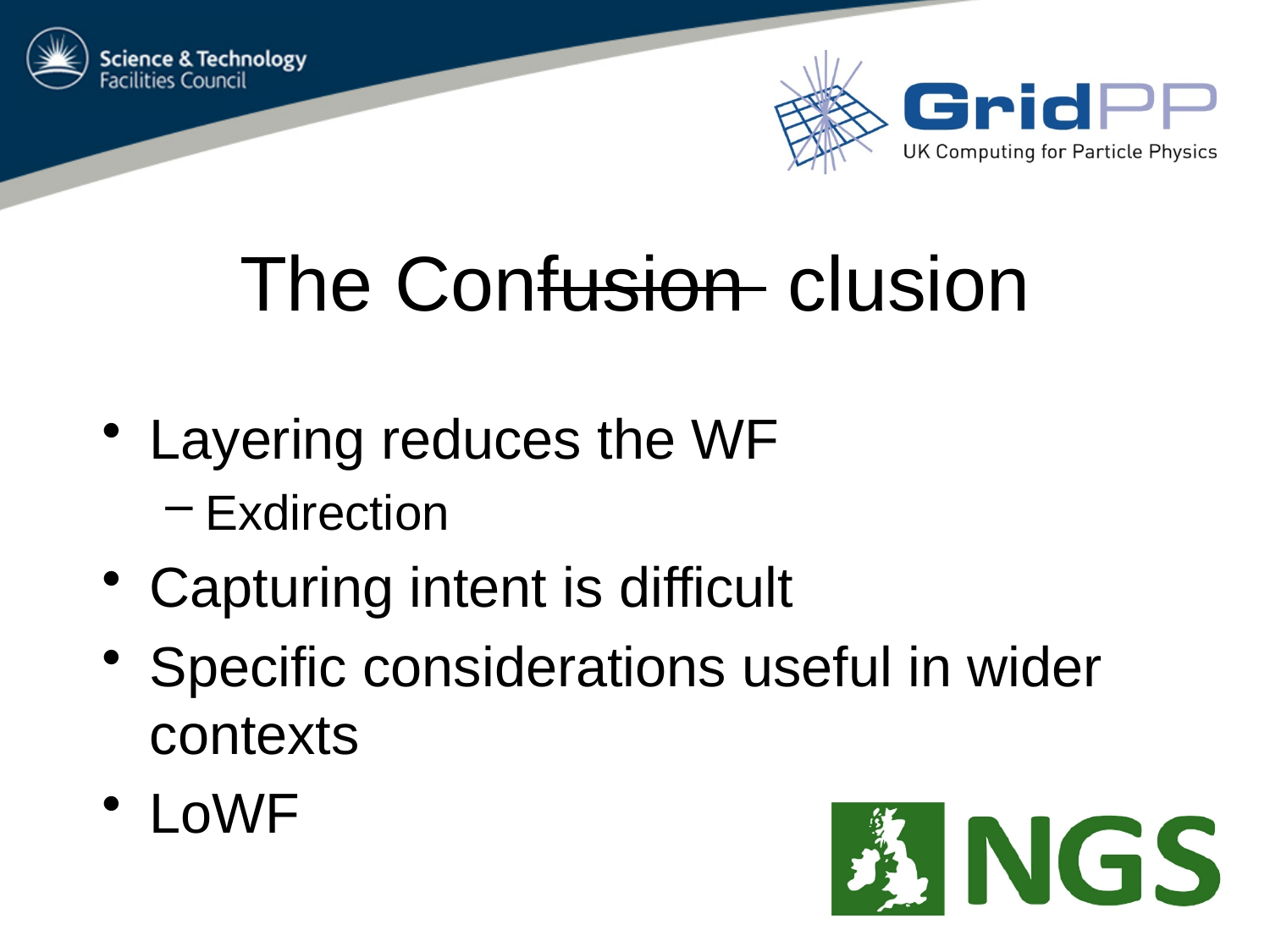

# The Confusion  clusion
Layering reduces the WF
Exdirection
Capturing intent is difficult
Specific considerations useful in wider contexts
LoWF